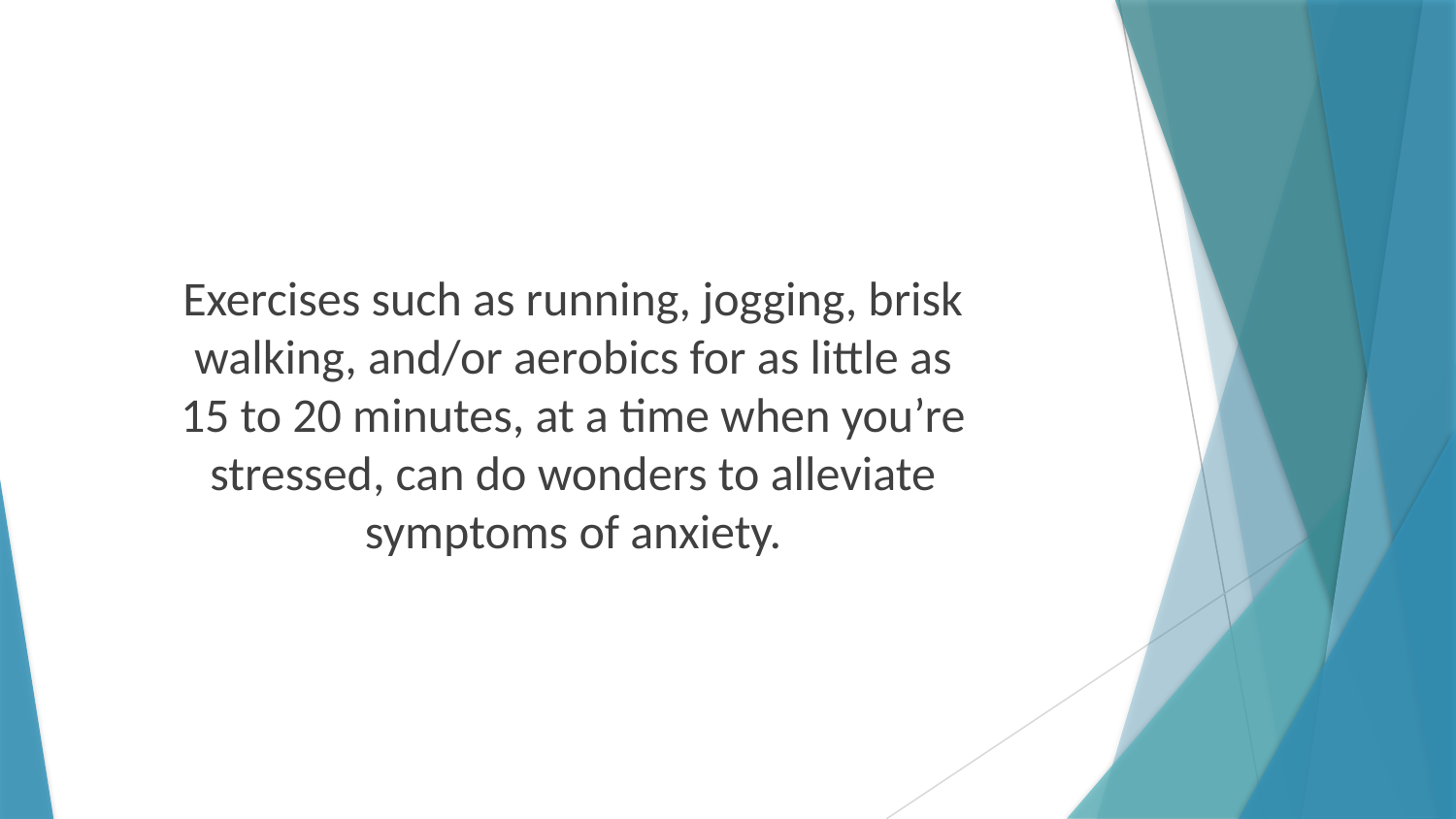

Exercises such as running, jogging, brisk walking, and/or aerobics for as little as 15 to 20 minutes, at a time when you’re stressed, can do wonders to alleviate symptoms of anxiety.